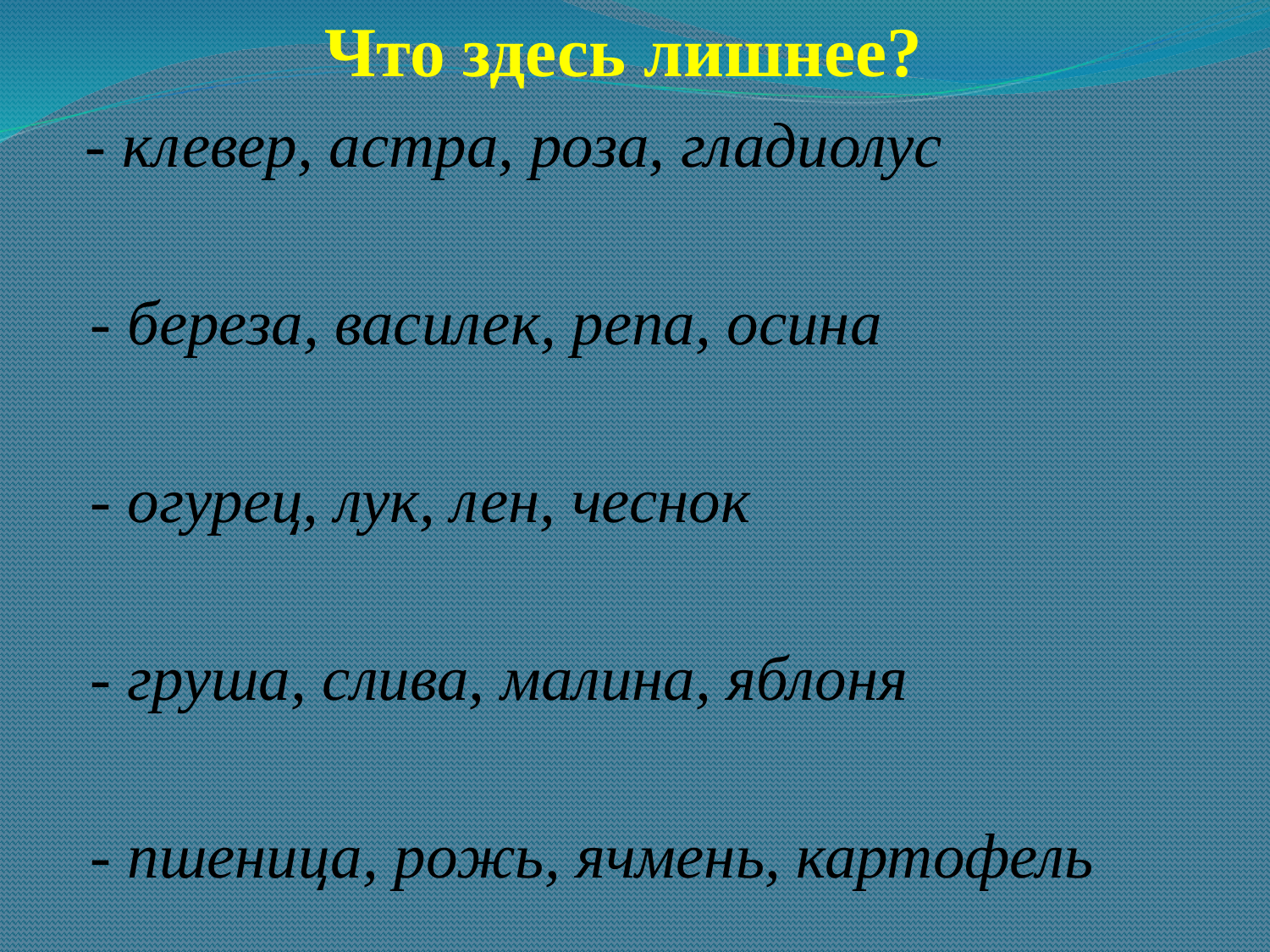

Что здесь лишнее?
 - клевер, астра, роза, гладиолус

 - береза, василек, репа, осина

 - огурец, лук, лен, чеснок

 - груша, слива, малина, яблоня

 - пшеница, рожь, ячмень, картофель

#